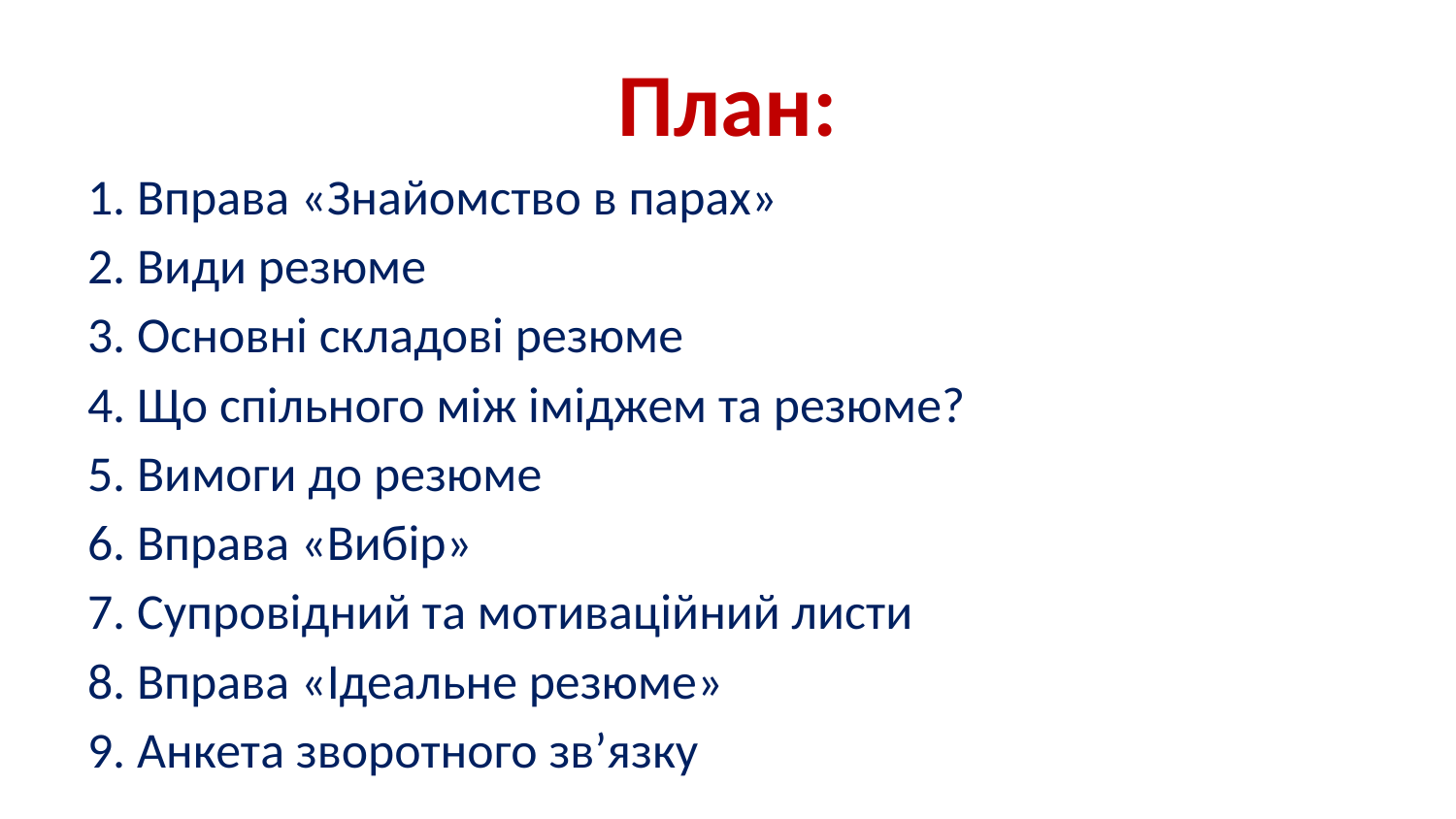

# План:
1. Вправа «Знайомство в парах»
2. Види резюме
3. Основні складові резюме
4. Що спільного між іміджем та резюме?
5. Вимоги до резюме
6. Вправа «Вибір»
7. Супровідний та мотиваційний листи
8. Вправа «Ідеальне резюме»
9. Анкета зворотного зв’язку